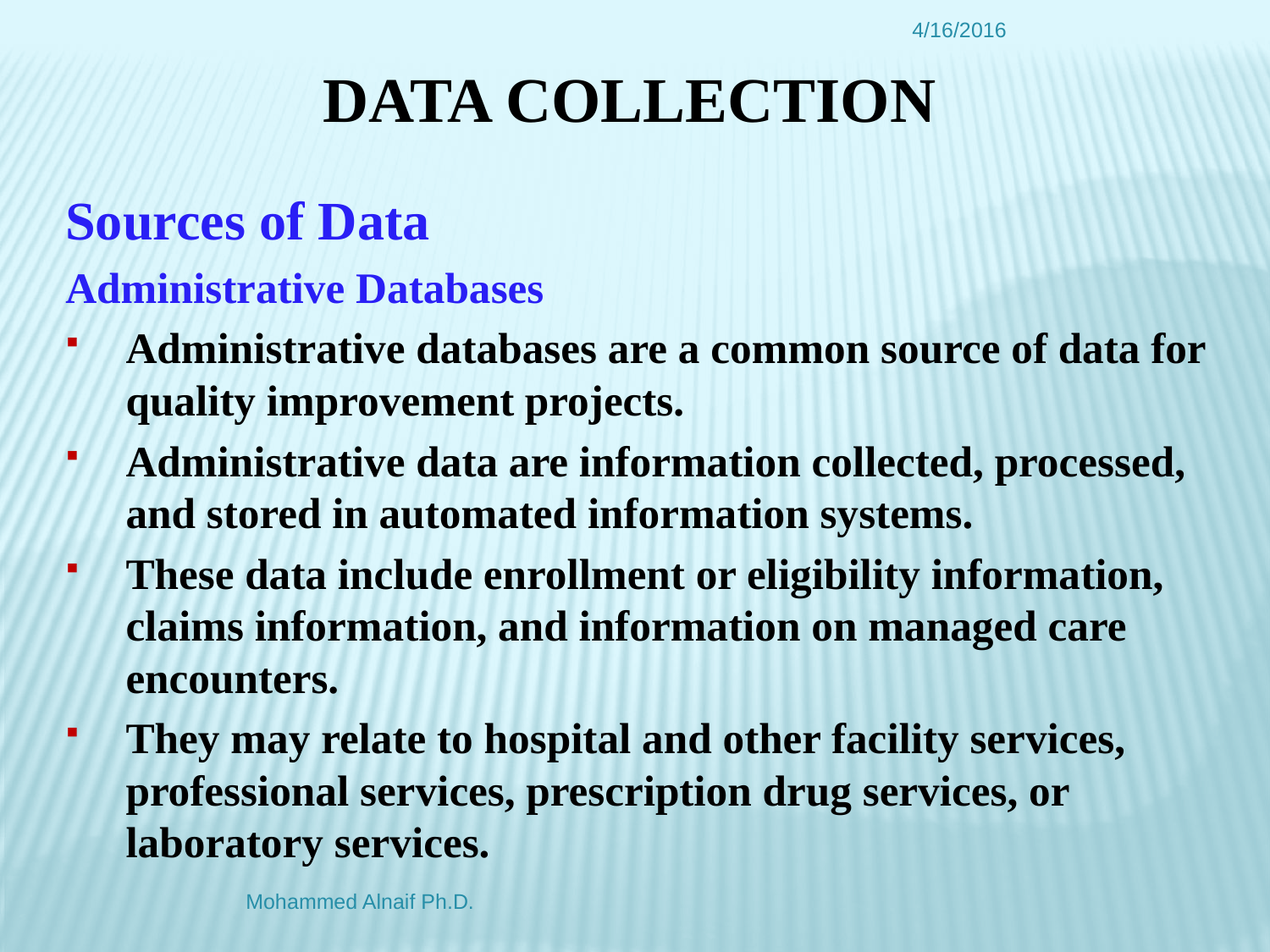

4/16/2016
# Data Collection
Sources of Data
Administrative Databases
Administrative databases are a common source of data for quality improvement projects.
Administrative data are information collected, processed, and stored in automated information systems.
These data include enrollment or eligibility information, claims information, and information on managed care encounters.
They may relate to hospital and other facility services, professional services, prescription drug services, or laboratory services.
Mohammed Alnaif Ph.D.
38